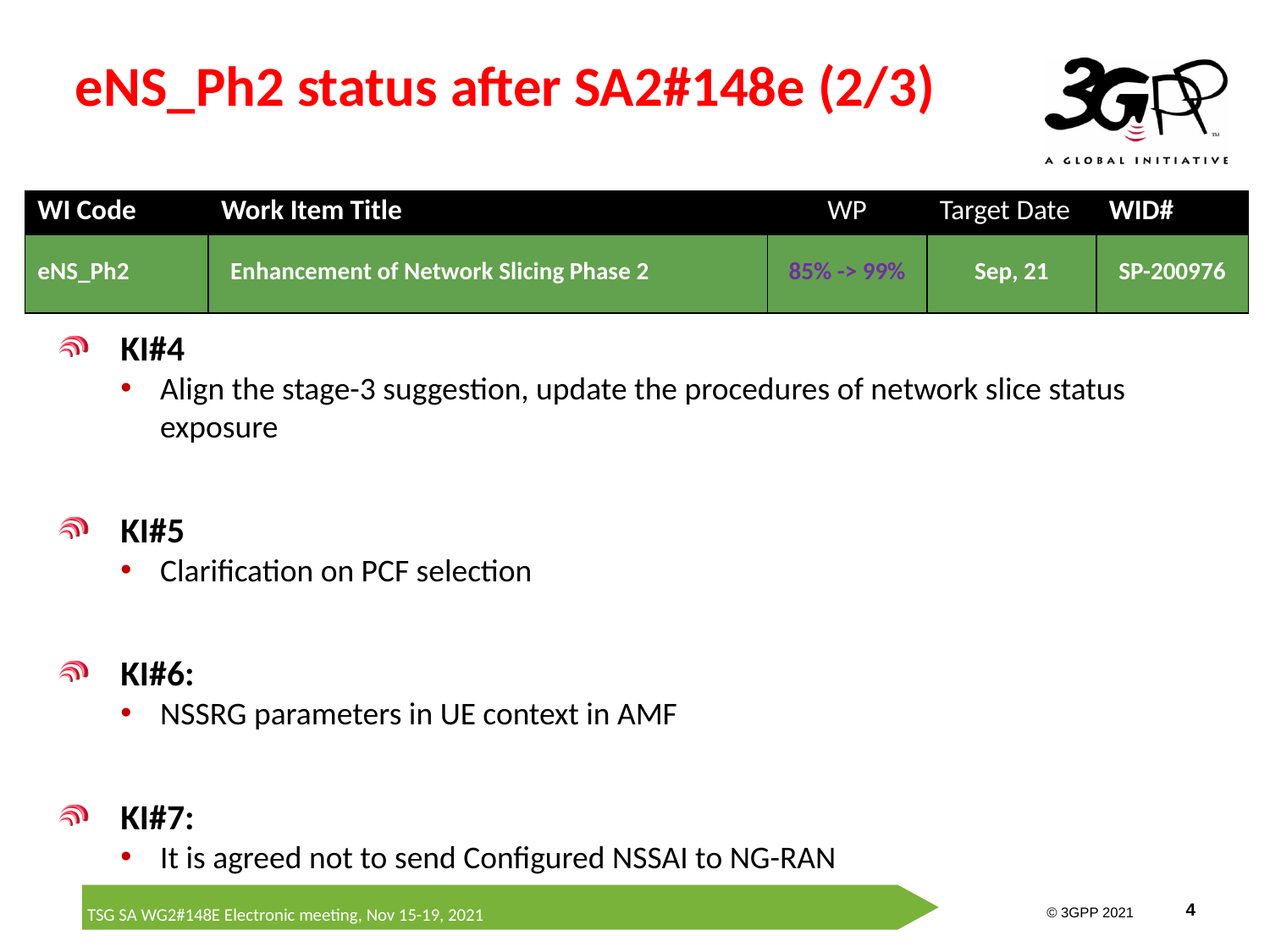

# eNS_Ph2 status after SA2#148e (2/3)
| WI Code | Work Item Title | WP | Target Date | WID# |
| --- | --- | --- | --- | --- |
| eNS\_Ph2 | Enhancement of Network Slicing Phase 2 | 85% -> 99% | Sep, 21 | SP-200976 |
KI#4
Align the stage-3 suggestion, update the procedures of network slice status exposure

KI#5
Clarification on PCF selection

KI#6:
NSSRG parameters in UE context in AMF

KI#7:
It is agreed not to send Configured NSSAI to NG-RAN